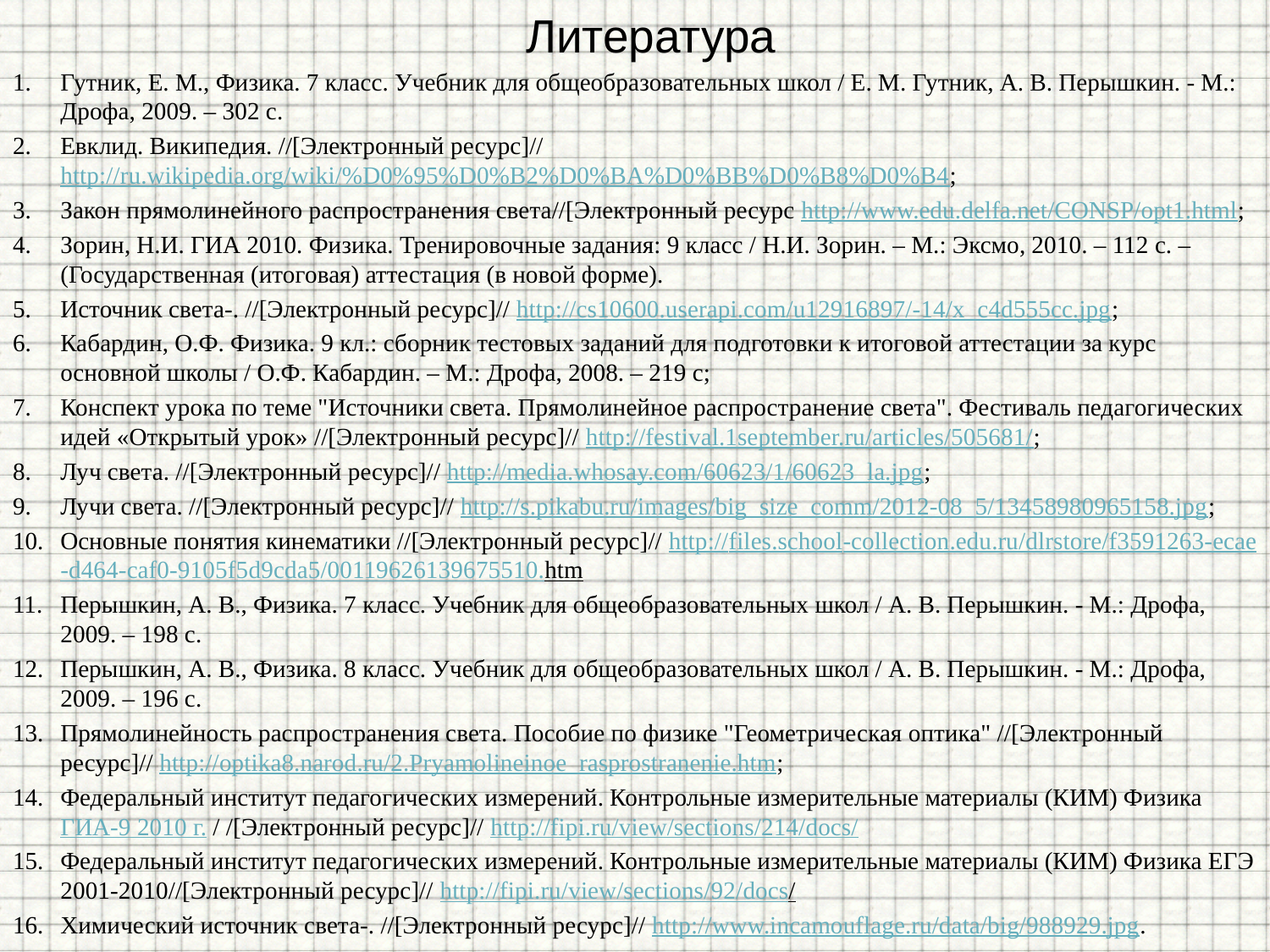

# Литература
Гутник, Е. М., Физика. 7 класс. Учебник для общеобразовательных школ / Е. М. Гутник, А. В. Перышкин. - М.: Дрофа, 2009. – 302 с.
Евклид. Википедия. //[Электронный ресурс]// http://ru.wikipedia.org/wiki/%D0%95%D0%B2%D0%BA%D0%BB%D0%B8%D0%B4;
Закон прямолинейного распространения света//[Электронный ресурс http://www.edu.delfa.net/CONSP/opt1.html;
Зорин, Н.И. ГИА 2010. Физика. Тренировочные задания: 9 класс / Н.И. Зорин. – М.: Эксмо, 2010. – 112 с. – (Государственная (итоговая) аттестация (в новой форме).
Источник света-. //[Электронный ресурс]// http://cs10600.userapi.com/u12916897/-14/x_c4d555cc.jpg;
Кабардин, О.Ф. Физика. 9 кл.: сборник тестовых заданий для подготовки к итоговой аттестации за курс основной школы / О.Ф. Кабардин. – М.: Дрофа, 2008. – 219 с;
Конспект урока по теме "Источники света. Прямолинейное распространение света". Фестиваль педагогических идей «Открытый урок» //[Электронный ресурс]// http://festival.1september.ru/articles/505681/;
Луч света. //[Электронный ресурс]// http://media.whosay.com/60623/1/60623_la.jpg;
Лучи света. //[Электронный ресурс]// http://s.pikabu.ru/images/big_size_comm/2012-08_5/13458980965158.jpg;
Основные понятия кинематики //[Электронный ресурс]// http://files.school-collection.edu.ru/dlrstore/f3591263-ecae-d464-caf0-9105f5d9cda5/00119626139675510.htm
Перышкин, А. В., Физика. 7 класс. Учебник для общеобразовательных школ / А. В. Перышкин. - М.: Дрофа, 2009. – 198 с.
Перышкин, А. В., Физика. 8 класс. Учебник для общеобразовательных школ / А. В. Перышкин. - М.: Дрофа, 2009. – 196 с.
Прямолинейность распространения света. Пособие по физике "Геометрическая оптика" //[Электронный ресурс]// http://optika8.narod.ru/2.Pryamolineinoe_rasprostranenie.htm;
Федеральный институт педагогических измерений. Контрольные измерительные материалы (КИМ) Физика ГИА-9 2010 г. / /[Электронный ресурс]// http://fipi.ru/view/sections/214/docs/
Федеральный институт педагогических измерений. Контрольные измерительные материалы (КИМ) Физика ЕГЭ 2001-2010//[Электронный ресурс]// http://fipi.ru/view/sections/92/docs/
Химический источник света-. //[Электронный ресурс]// http://www.incamouflage.ru/data/big/988929.jpg.